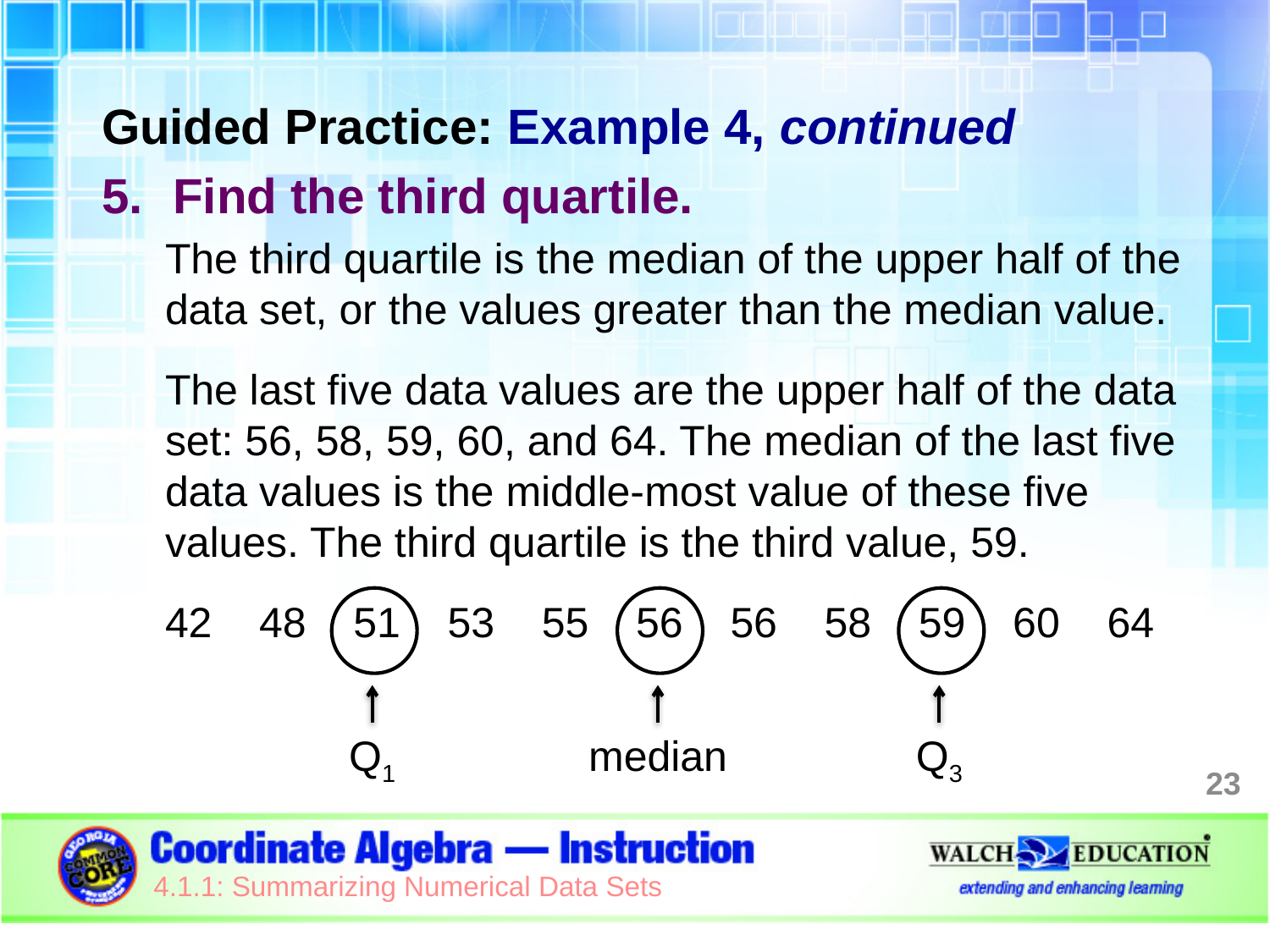

Guided Practice: Example 4, continued
Find the third quartile.
The third quartile is the median of the upper half of the data set, or the values greater than the median value.
The last five data values are the upper half of the data set: 56, 58, 59, 60, and 64. The median of the last five data values is the middle-most value of these five values. The third quartile is the third value, 59.
42    48    51    53    55    56    56    58    59    60    64

Q1
median
Q3
23
4.1.1: Summarizing Numerical Data Sets